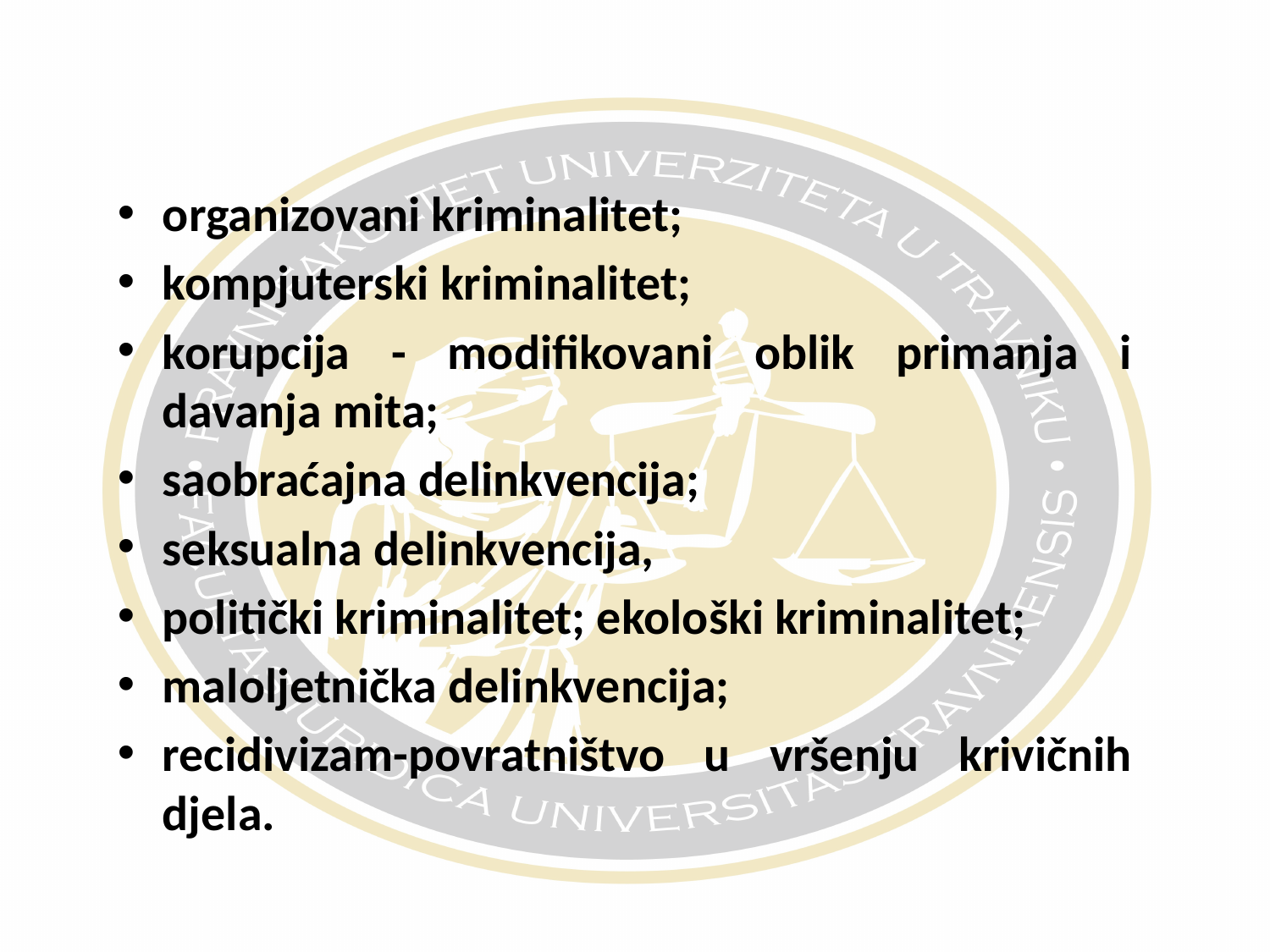

#
organizovani kriminalitet;
kompjuterski kriminalitet;
korupcija - modifikovani oblik primanja i davanja mita;
saobraćajna delinkvencija;
seksualna delinkvencija,
politički kriminalitet; ekološki kriminalitet;
maloljetnička delinkvencija;
recidivizam-povratništvo u vršenju krivičnih djela.